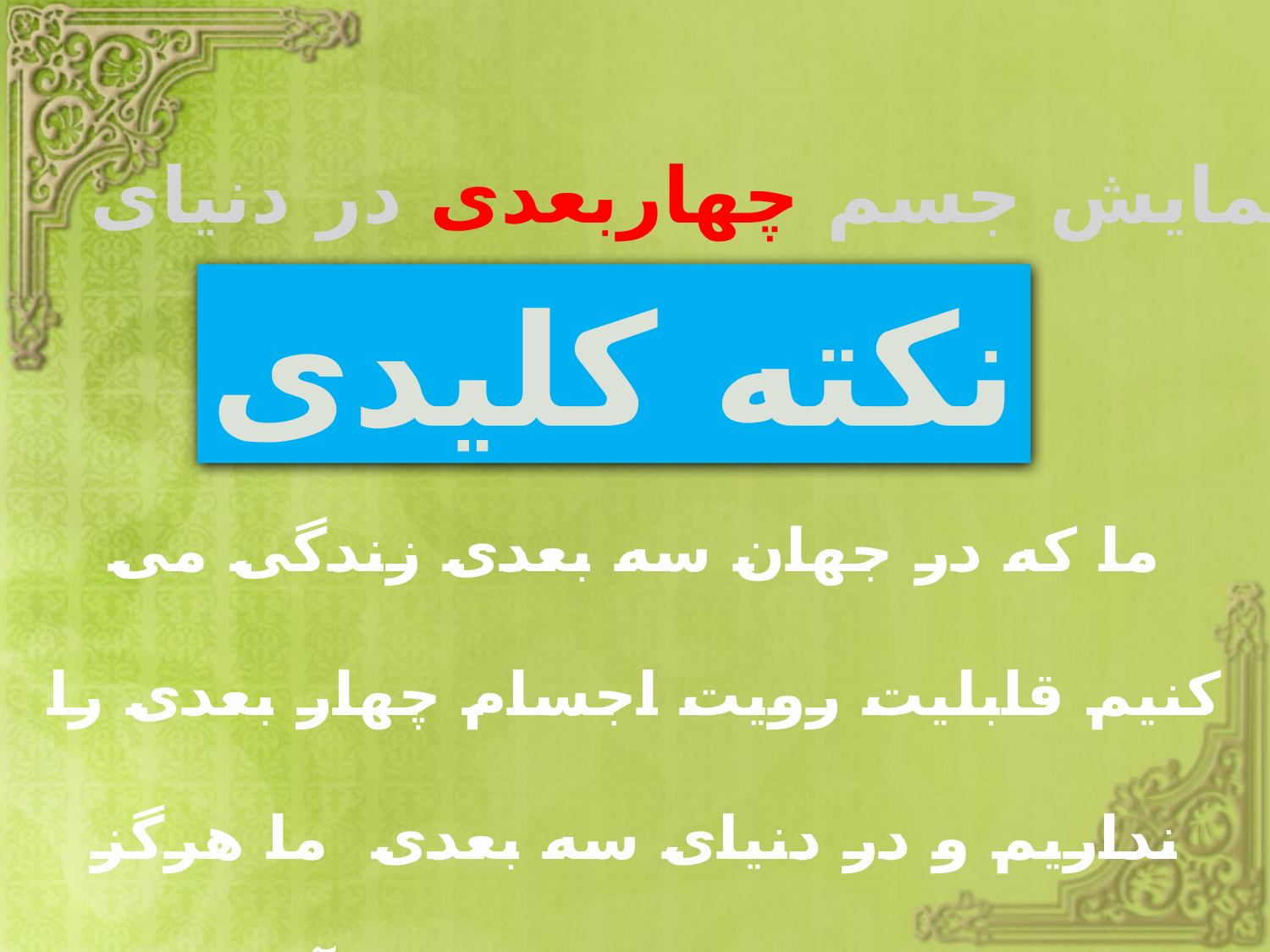

نمایش جسم چهاربعدی در دنیای سه بعدی
نکته کلیدی
ما که در جهان سه بعدی زندگی می کنیم قابلیت رویت اجسام چهار بعدی را نداریم و در دنیای سه بعدی  ما هرگز دیده نمی شوند و فقط سایه آنها قابل رویت است.